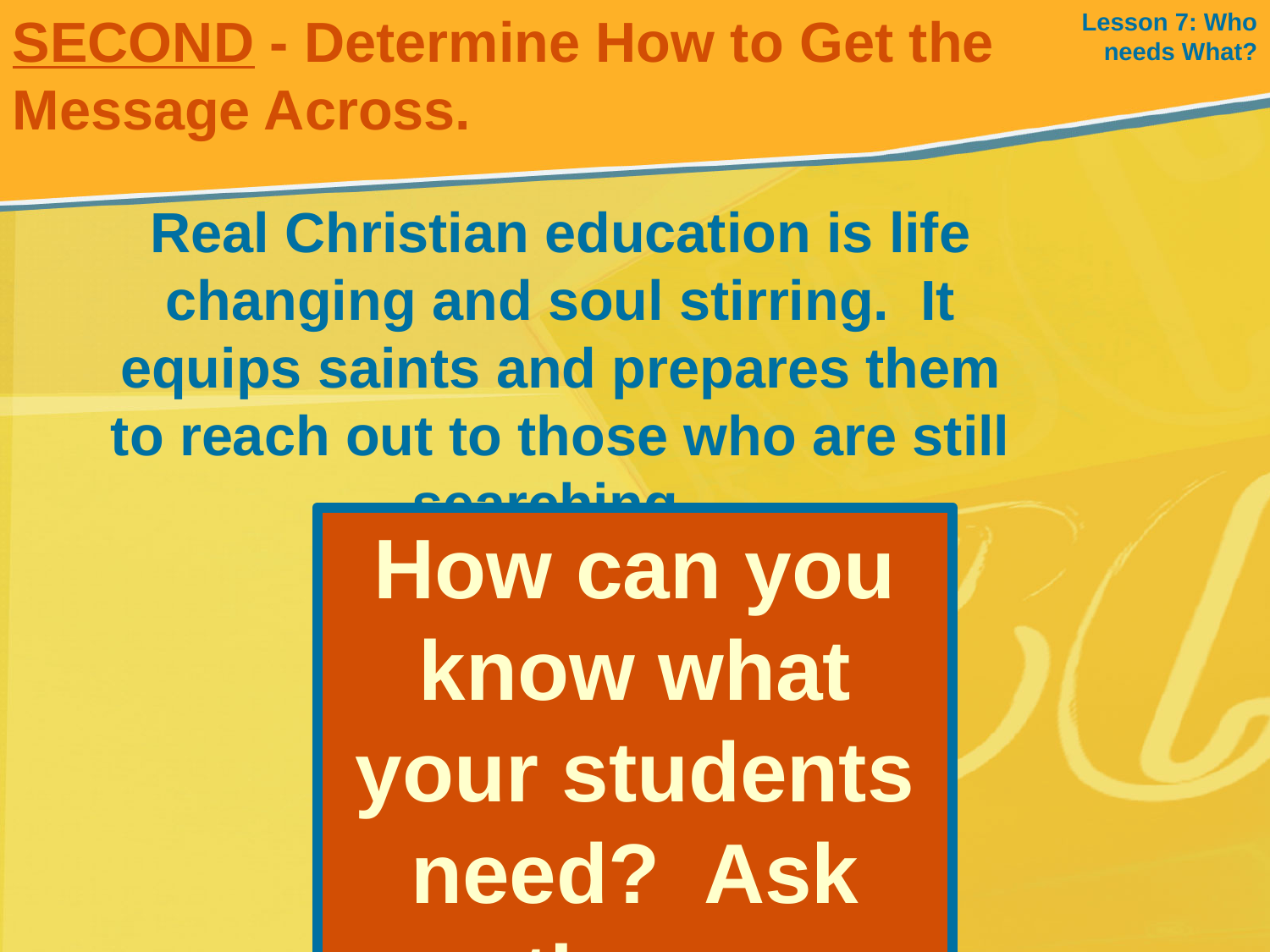

SECOND - Determine How to Get the Message Across.
Lesson 7: Who needs What?
Real Christian education is life changing and soul stirring.  It equips saints and prepares them to reach out to those who are still searching.
How can you know what your students need?  Ask them.